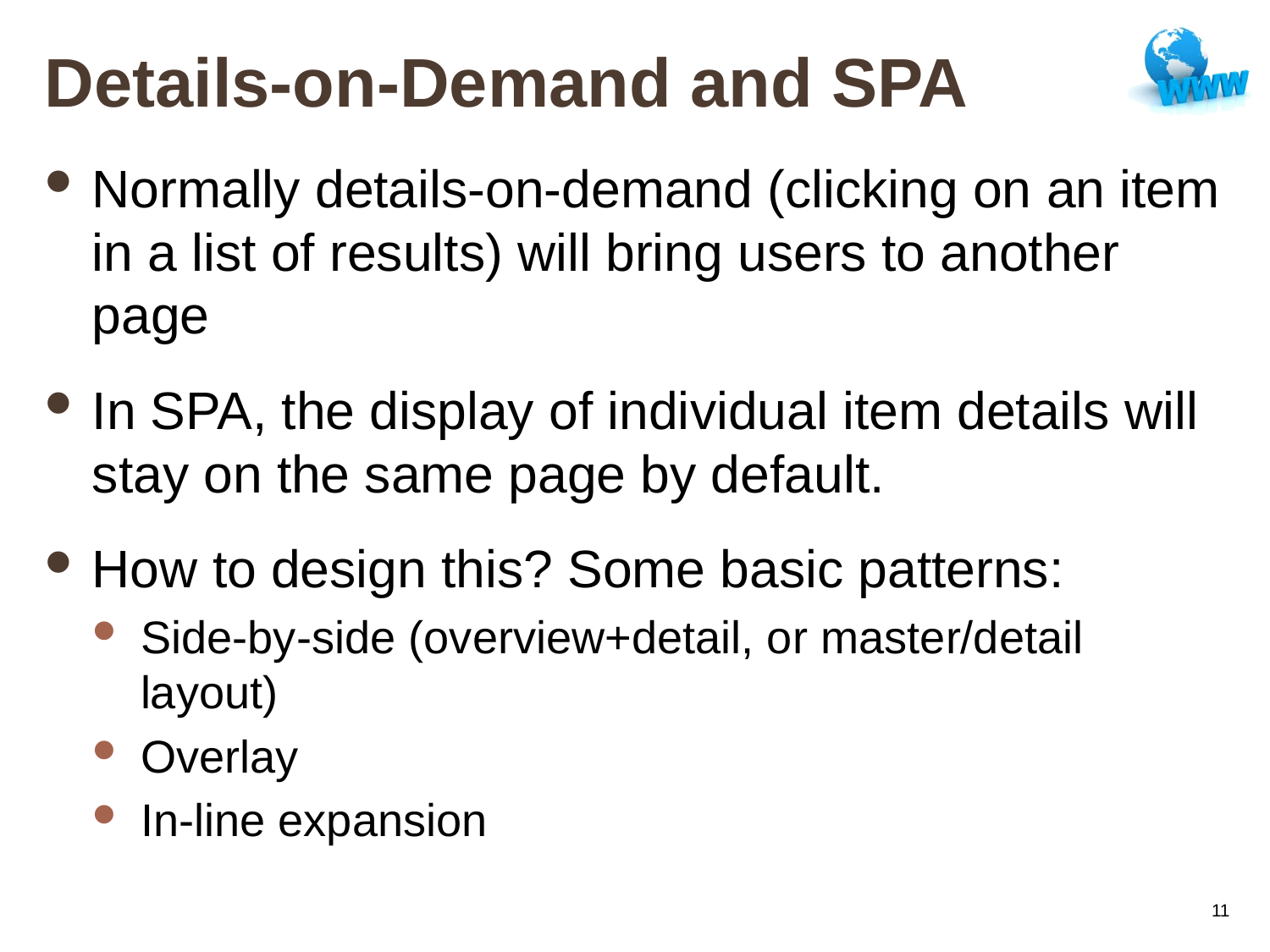

# Details-on-Demand and SPA
Normally details-on-demand (clicking on an item in a list of results) will bring users to another page
In SPA, the display of individual item details will stay on the same page by default.
How to design this? Some basic patterns:
Side-by-side (overview+detail, or master/detail layout)
Overlay
In-line expansion
11